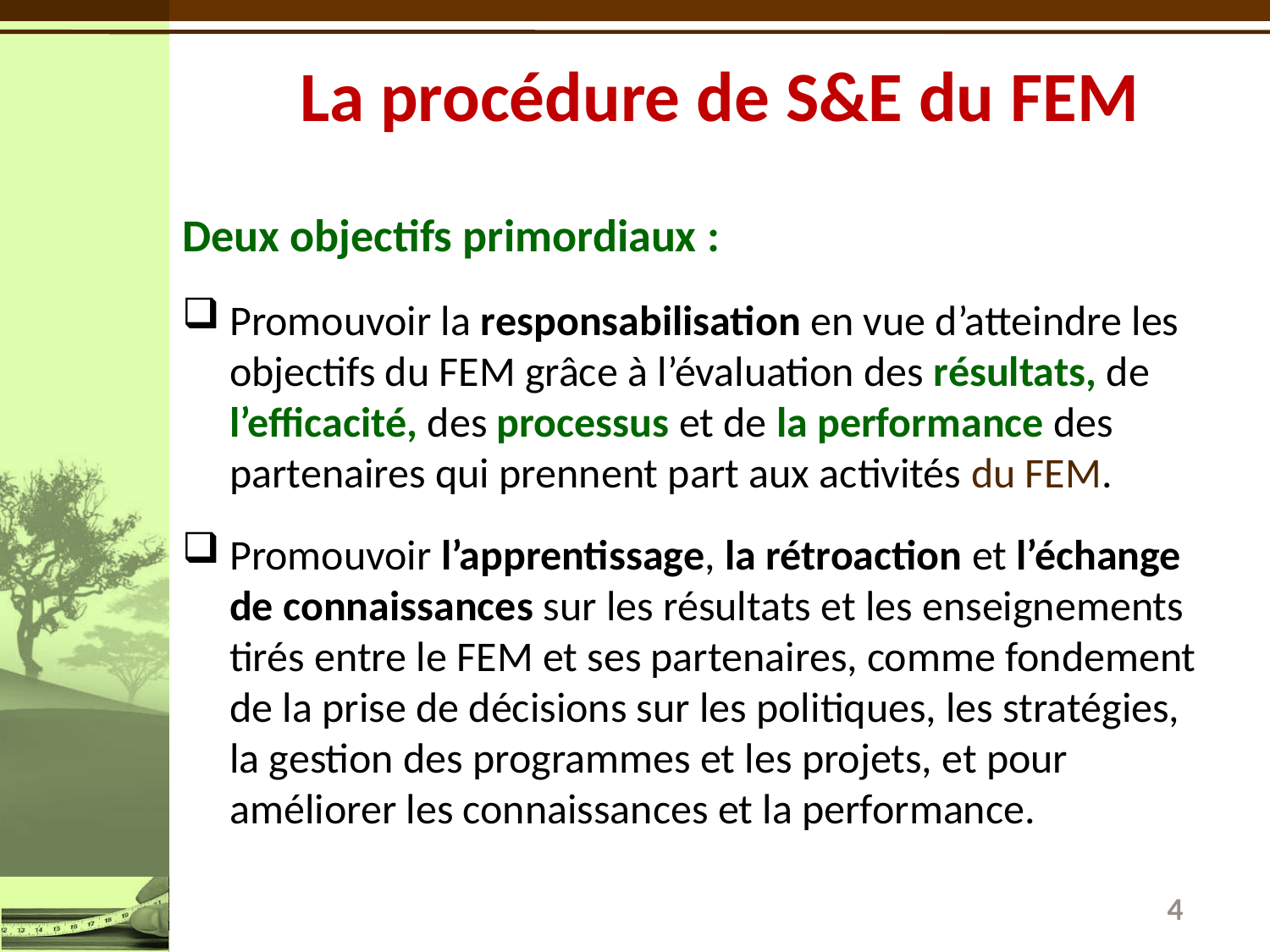

# La procédure de S&E du FEM
Deux objectifs primordiaux :
Promouvoir la responsabilisation en vue d’atteindre les objectifs du FEM grâce à l’évaluation des résultats, de l’efficacité, des processus et de la performance des partenaires qui prennent part aux activités du FEM.
Promouvoir l’apprentissage, la rétroaction et l’échange de connaissances sur les résultats et les enseignements tirés entre le FEM et ses partenaires, comme fondement de la prise de décisions sur les politiques, les stratégies, la gestion des programmes et les projets, et pour améliorer les connaissances et la performance.
4